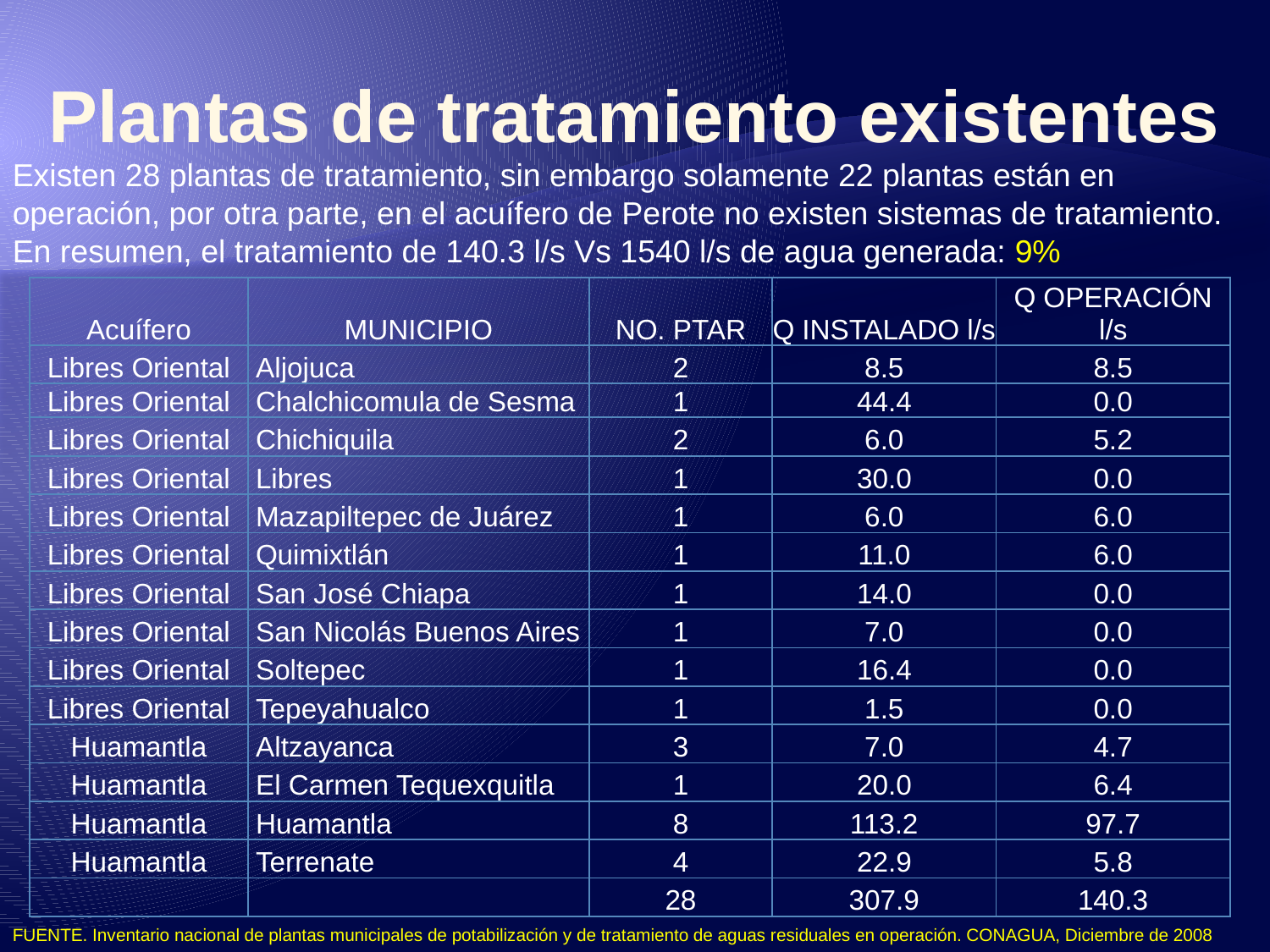

# Plantas de tratamiento existentes
Existen 28 plantas de tratamiento, sin embargo solamente 22 plantas están en operación, por otra parte, en el acuífero de Perote no existen sistemas de tratamiento.  En resumen, el tratamiento de 140.3 l/s Vs 1540 l/s de agua generada: 9%
| Acuífero | MUNICIPIO | NO. PTAR | Q INSTALADO l/s | Q OPERACIÓN l/s |
| --- | --- | --- | --- | --- |
| Libres Oriental | Aljojuca | 2 | 8.5 | 8.5 |
| Libres Oriental | Chalchicomula de Sesma | 1 | 44.4 | 0.0 |
| Libres Oriental | Chichiquila | 2 | 6.0 | 5.2 |
| Libres Oriental | Libres | 1 | 30.0 | 0.0 |
| Libres Oriental | Mazapiltepec de Juárez | 1 | 6.0 | 6.0 |
| Libres Oriental | Quimixtlán | 1 | 11.0 | 6.0 |
| Libres Oriental | San José Chiapa | 1 | 14.0 | 0.0 |
| Libres Oriental | San Nicolás Buenos Aires | 1 | 7.0 | 0.0 |
| Libres Oriental | Soltepec | 1 | 16.4 | 0.0 |
| Libres Oriental | Tepeyahualco | 1 | 1.5 | 0.0 |
| Huamantla | Altzayanca | 3 | 7.0 | 4.7 |
| Huamantla | El Carmen Tequexquitla | 1 | 20.0 | 6.4 |
| Huamantla | Huamantla | 8 | 113.2 | 97.7 |
| Huamantla | Terrenate | 4 | 22.9 | 5.8 |
|  |  | 28 | 307.9 | 140.3 |
FUENTE. Inventario nacional de plantas municipales de potabilización y de tratamiento de aguas residuales en operación. CONAGUA, Diciembre de 2008